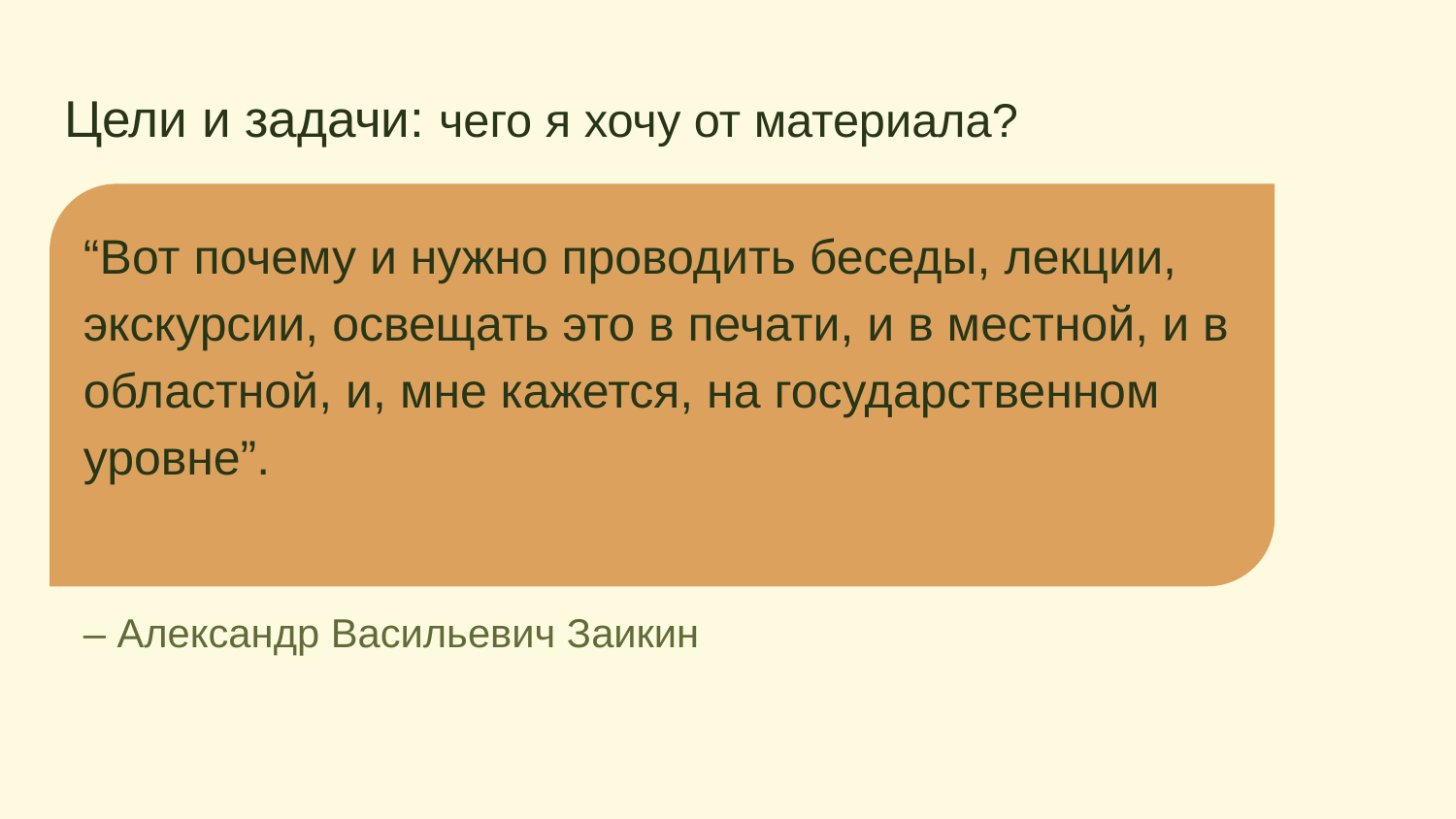

# Цели и задачи: чего я хочу от материала?

“Вот почему и нужно проводить беседы, лекции, экскурсии, освещать это в печати, и в местной, и в областной, и, мне кажется, на государственном уровне”.

– Александр Васильевич Заикин